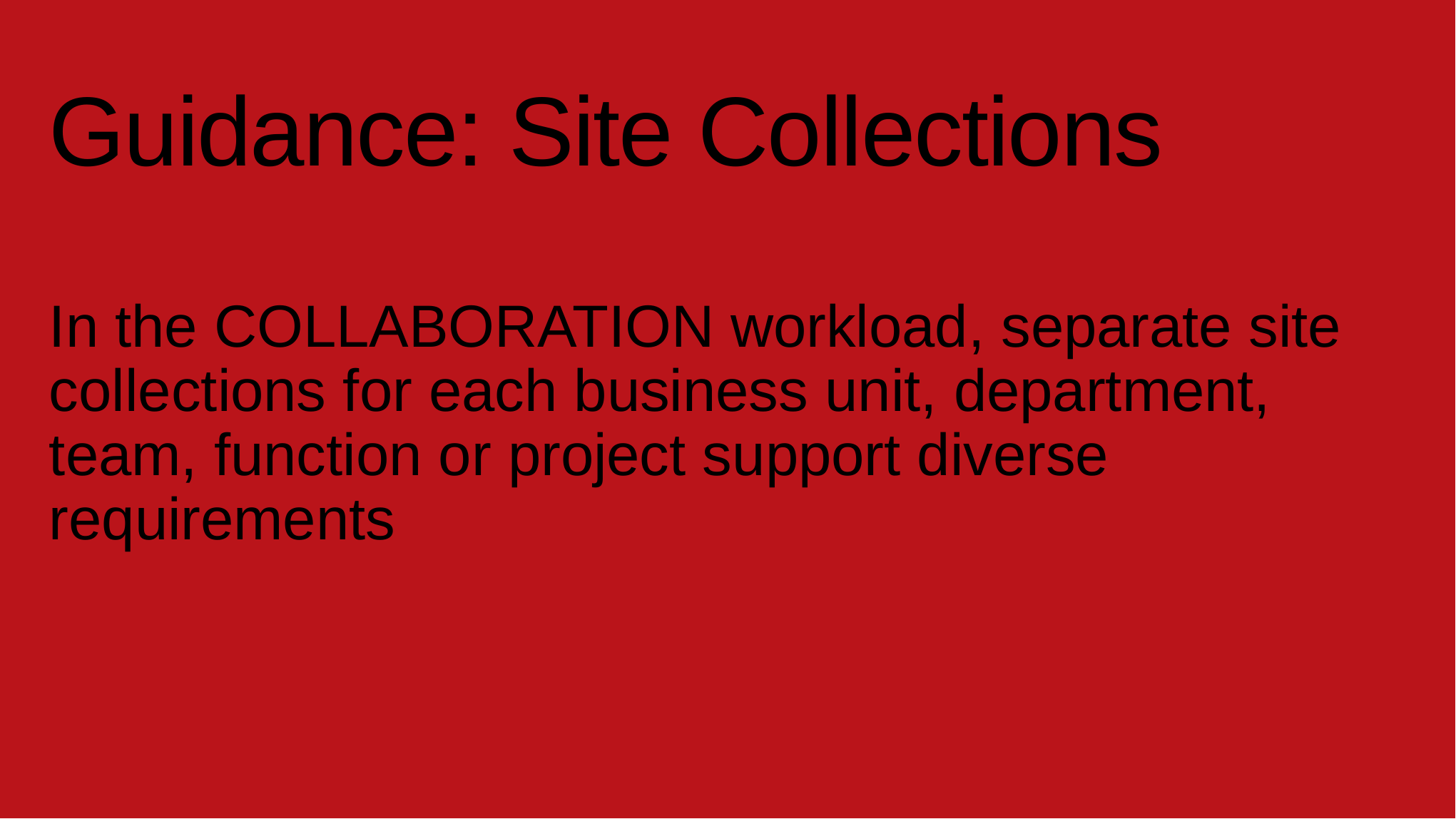

# Guidance: Site Collections
In the COLLABORATION workload, separate site collections for each business unit, department, team, function or project support diverse requirements